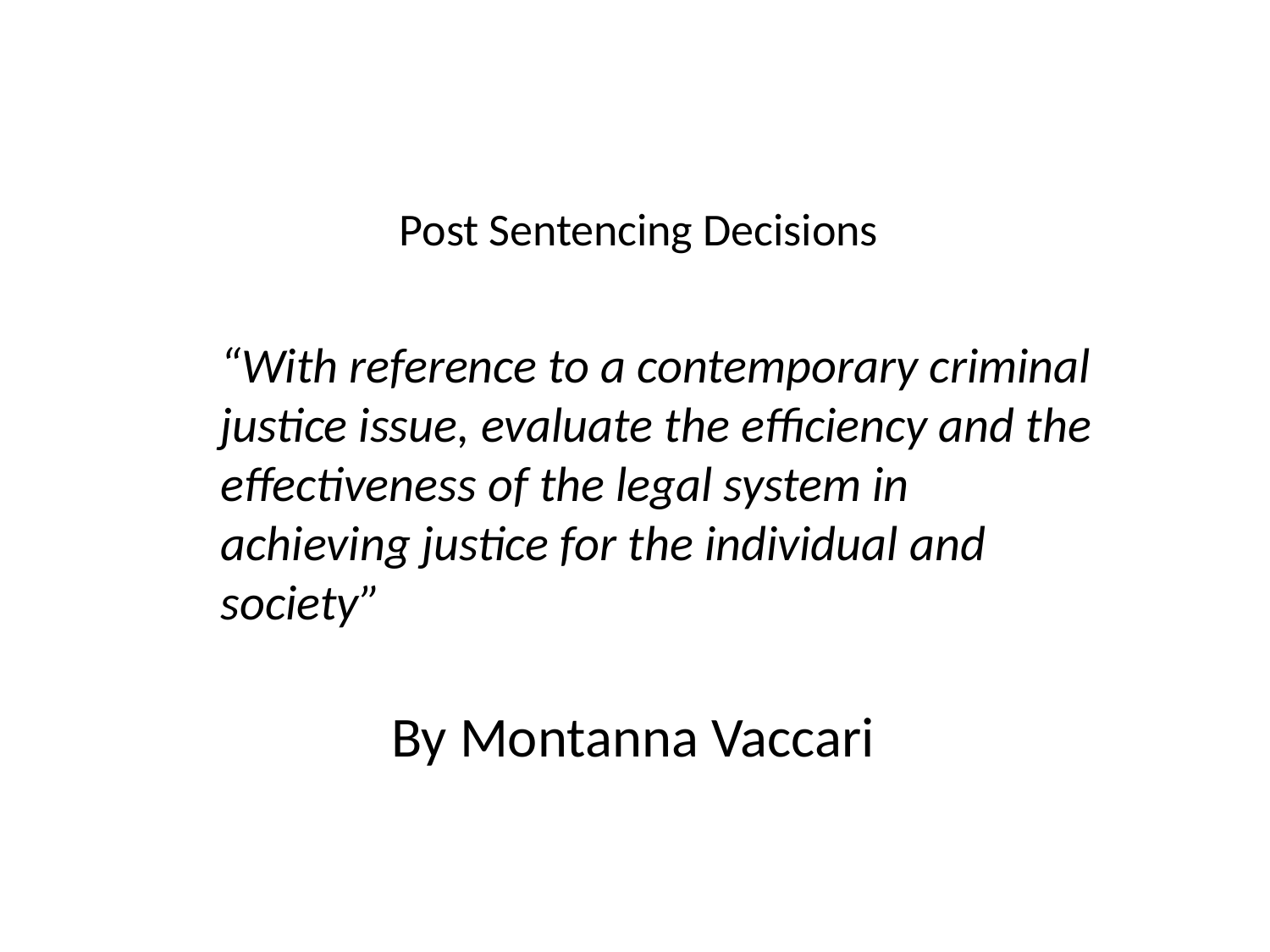

# Post Sentencing Decisions
“With reference to a contemporary criminal justice issue, evaluate the efficiency and the effectiveness of the legal system in achieving justice for the individual and society”
By Montanna Vaccari